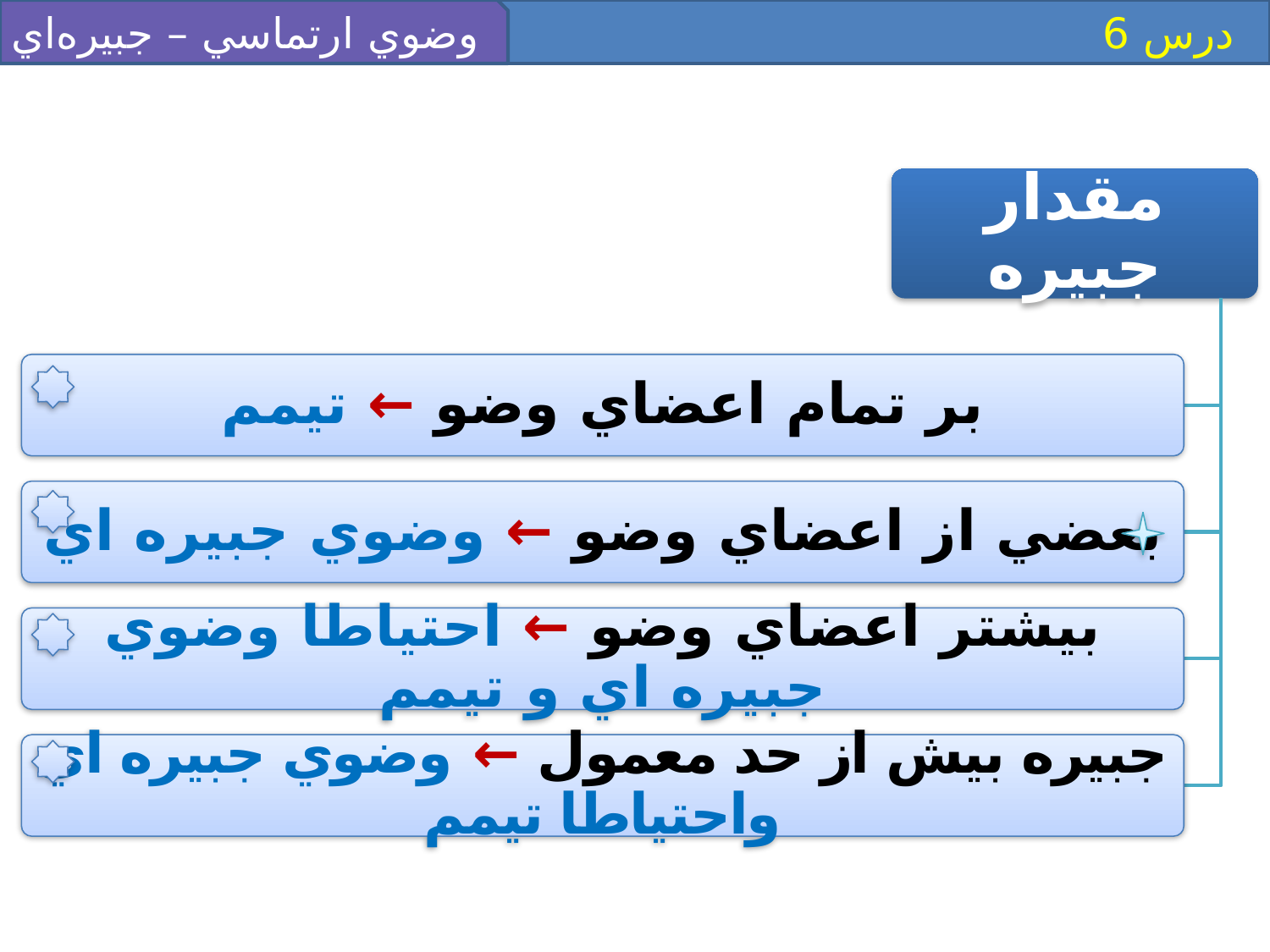

وضوي ارتماسي – جبيره‌اي
 درس 6
مقدار جبيره

بر تمام اعضاي وضو ← تيمم

بعضي از اعضاي وضو ← وضوي جبيره اي

بيشتر اعضاي وضو ← احتياطا وضوي جبيره اي و تيمم

جبيره بيش از حد معمول ← وضوي جبيره اي واحتياطا تيمم